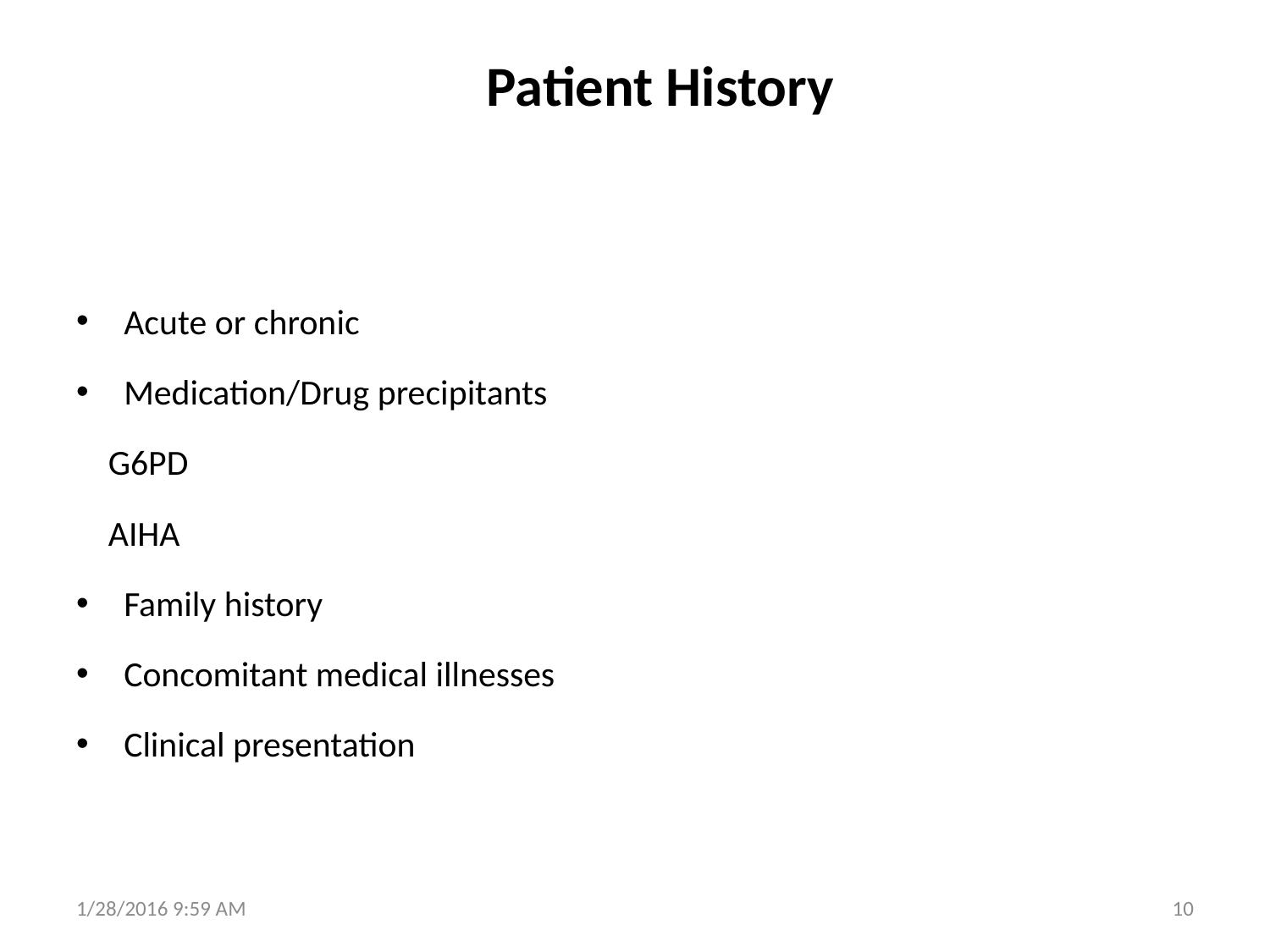

# Patient History

Acute or chronic
Medication/Drug precipitants
    G6PD
    AIHA
Family history
Concomitant medical illnesses
Clinical presentation

1/28/2016 9:59 AM
10